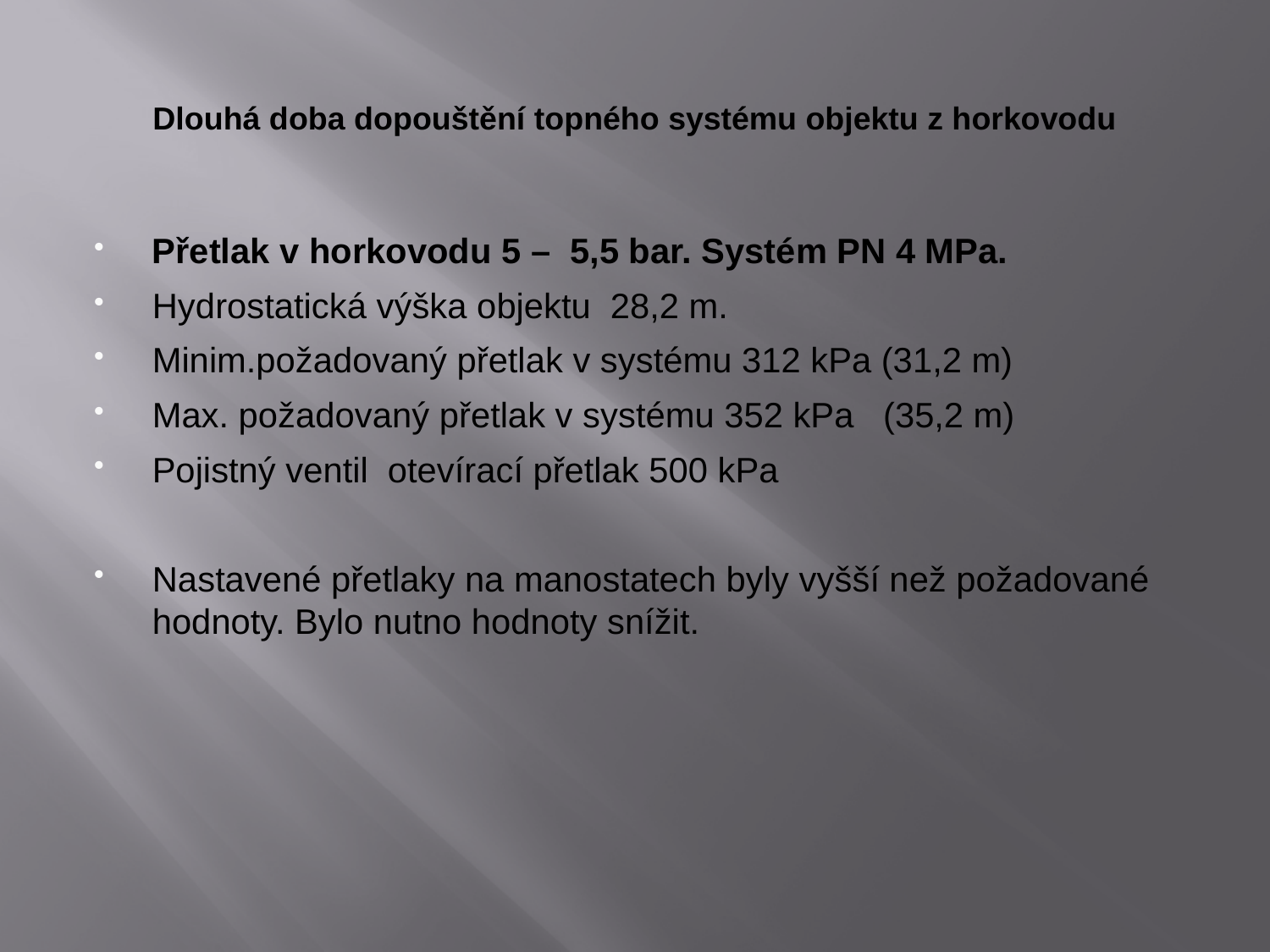

# Dlouhá doba dopouštění topného systému objektu z horkovodu
Přetlak v horkovodu 5 –  5,5 bar. Systém PN 4 MPa.
Hydrostatická výška objektu  28,2 m.
Minim.požadovaný přetlak v systému 312 kPa (31,2 m)
Max. požadovaný přetlak v systému 352 kPa   (35,2 m)
Pojistný ventil  otevírací přetlak 500 kPa

Nastavené přetlaky na manostatech byly vyšší než požadované hodnoty. Bylo nutno hodnoty snížit.